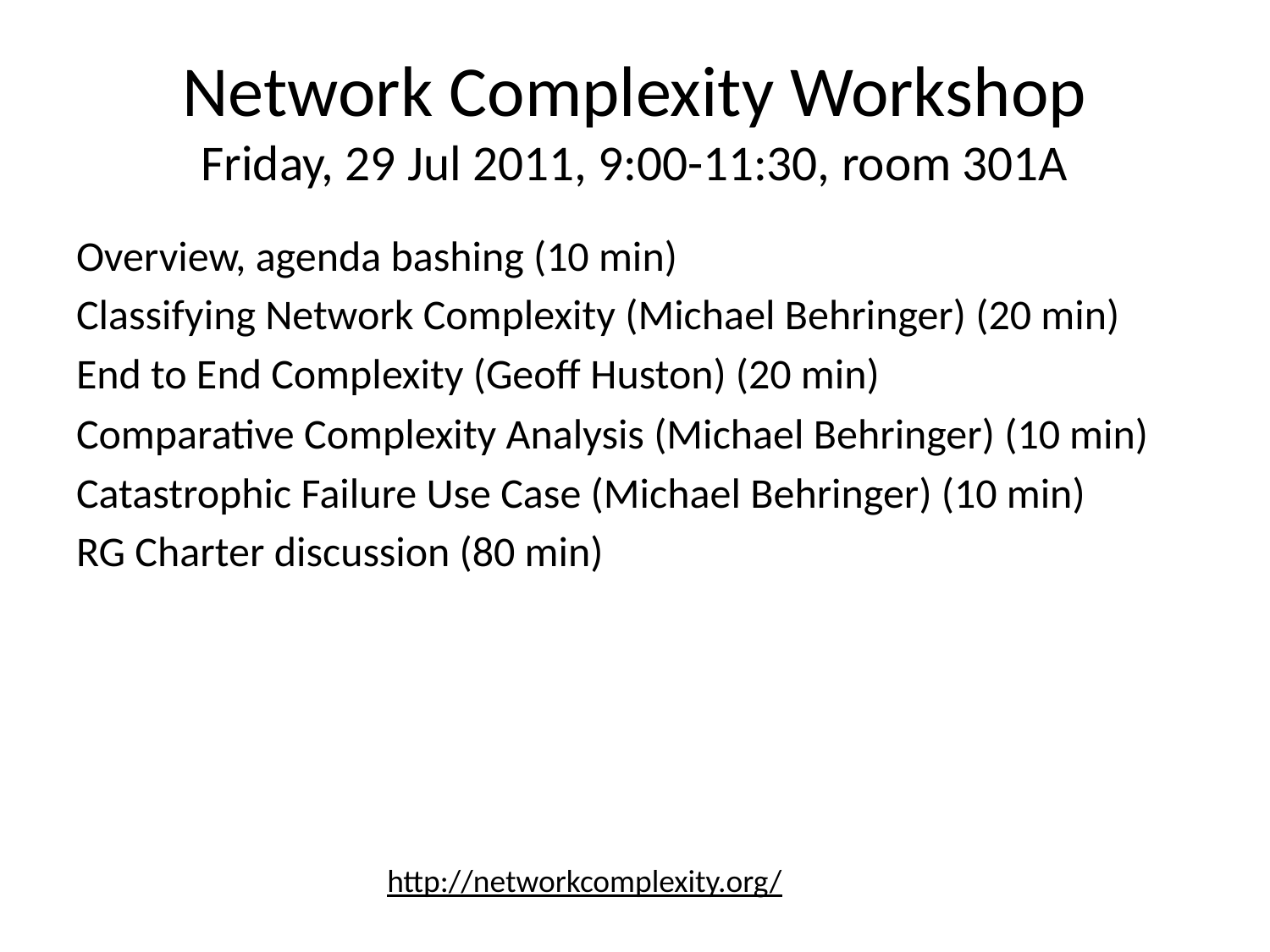

# Network Complexity Workshop Friday, 29 Jul 2011, 9:00-11:30, room 301A
Overview, agenda bashing (10 min)
Classifying Network Complexity (Michael Behringer) (20 min)
End to End Complexity (Geoff Huston) (20 min)
Comparative Complexity Analysis (Michael Behringer) (10 min)
Catastrophic Failure Use Case (Michael Behringer) (10 min)
RG Charter discussion (80 min)

http://networkcomplexity.org/